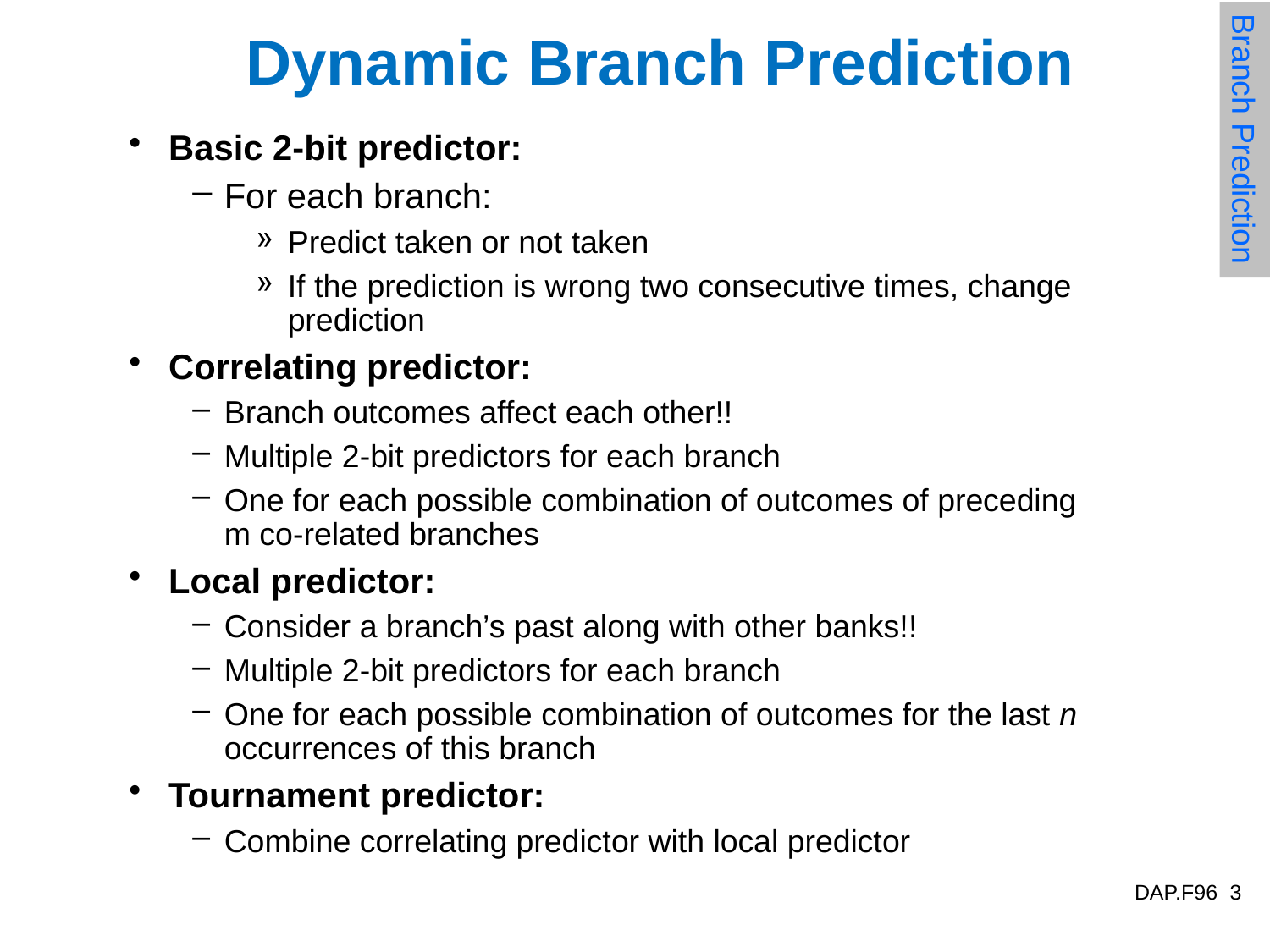

# Dynamic Branch Prediction
Branch Prediction
Basic 2-bit predictor:
For each branch:
Predict taken or not taken
If the prediction is wrong two consecutive times, change prediction
Correlating predictor:
Branch outcomes affect each other!!
Multiple 2-bit predictors for each branch
One for each possible combination of outcomes of preceding m co-related branches
Local predictor:
Consider a branch’s past along with other banks!!
Multiple 2-bit predictors for each branch
One for each possible combination of outcomes for the last n occurrences of this branch
Tournament predictor:
Combine correlating predictor with local predictor